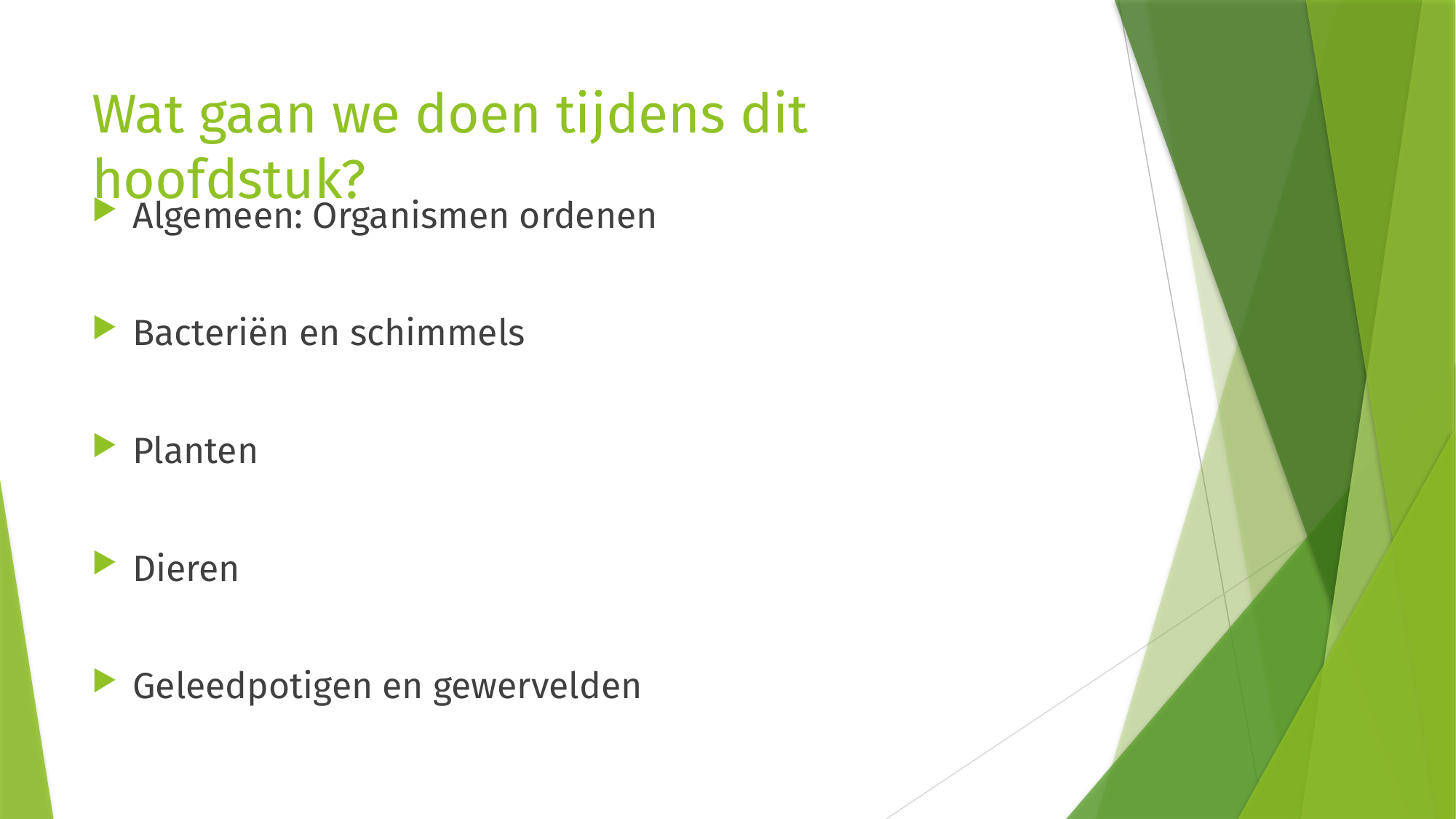

# Wat gaan we doen tijdens dit hoofdstuk?
Algemeen: Organismen ordenen

Bacteriën en schimmels

Planten

Dieren

Geleedpotigen en gewervelden